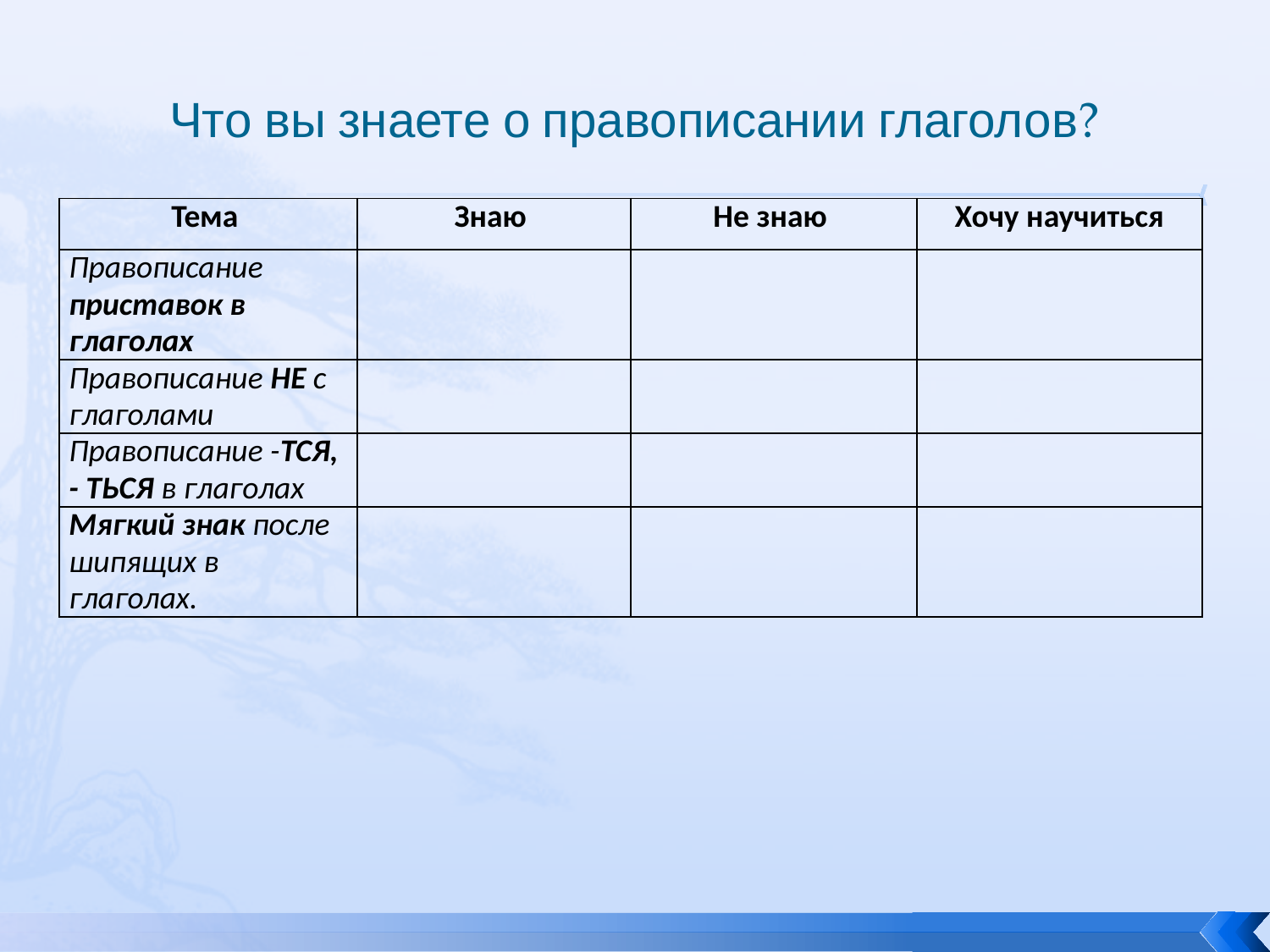

# Что вы знаете о правописании глаголов?
| Тема | Знаю | Не знаю | Хочу научиться |
| --- | --- | --- | --- |
| Правописание приставок в глаголах |  |  |  |
| Правописание НЕ с глаголами |  |  |  |
| Правописание -ТСЯ, - ТЬСЯ в глаголах |  |  |  |
| Мягкий знак после шипящих в глаголах. |  |  |  |